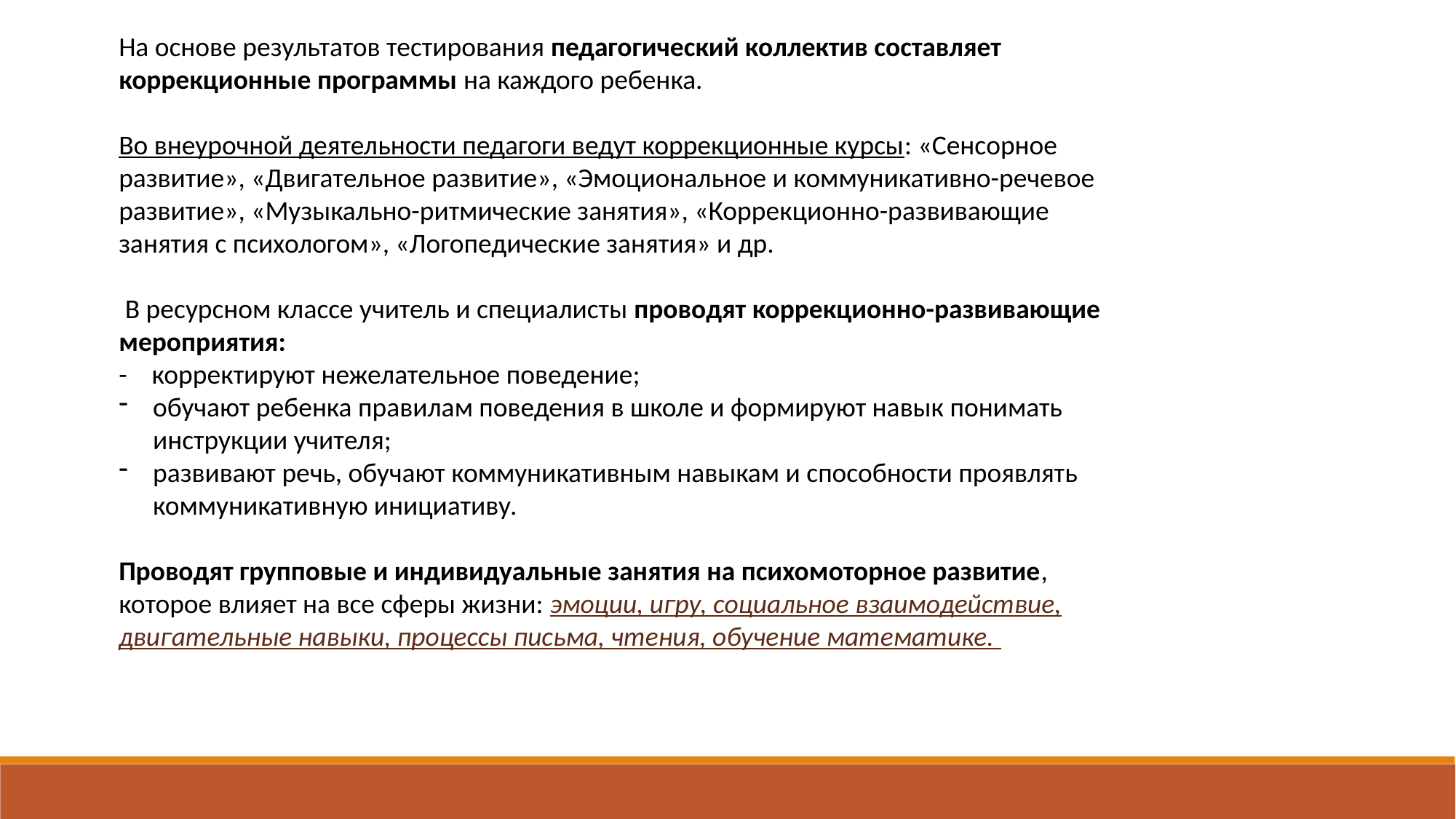

На основе результатов тестирования педагогический коллектив составляет коррекционные программы на каждого ребенка.

Во внеурочной деятельности педагоги ведут коррекционные курсы: «Сенсорное развитие», «Двигательное развитие», «Эмоциональное и коммуникативно-речевое развитие», «Музыкально-ритмические занятия», «Коррекционно-развивающие занятия с психологом», «Логопедические занятия» и др.

 В ресурсном классе учитель и специалисты проводят коррекционно-развивающие мероприятия:
-    корректируют нежелательное поведение;
обучают ребенка правилам поведения в школе и формируют навык понимать инструкции учителя;
развивают речь, обучают коммуникативным навыкам и способности проявлять коммуникативную инициативу.

Проводят групповые и индивидуальные занятия на психомоторное развитие, которое влияет на все сферы жизни: эмоции, игру, социальное взаимодействие, двигательные навыки, процессы письма, чтения, обучение математике.